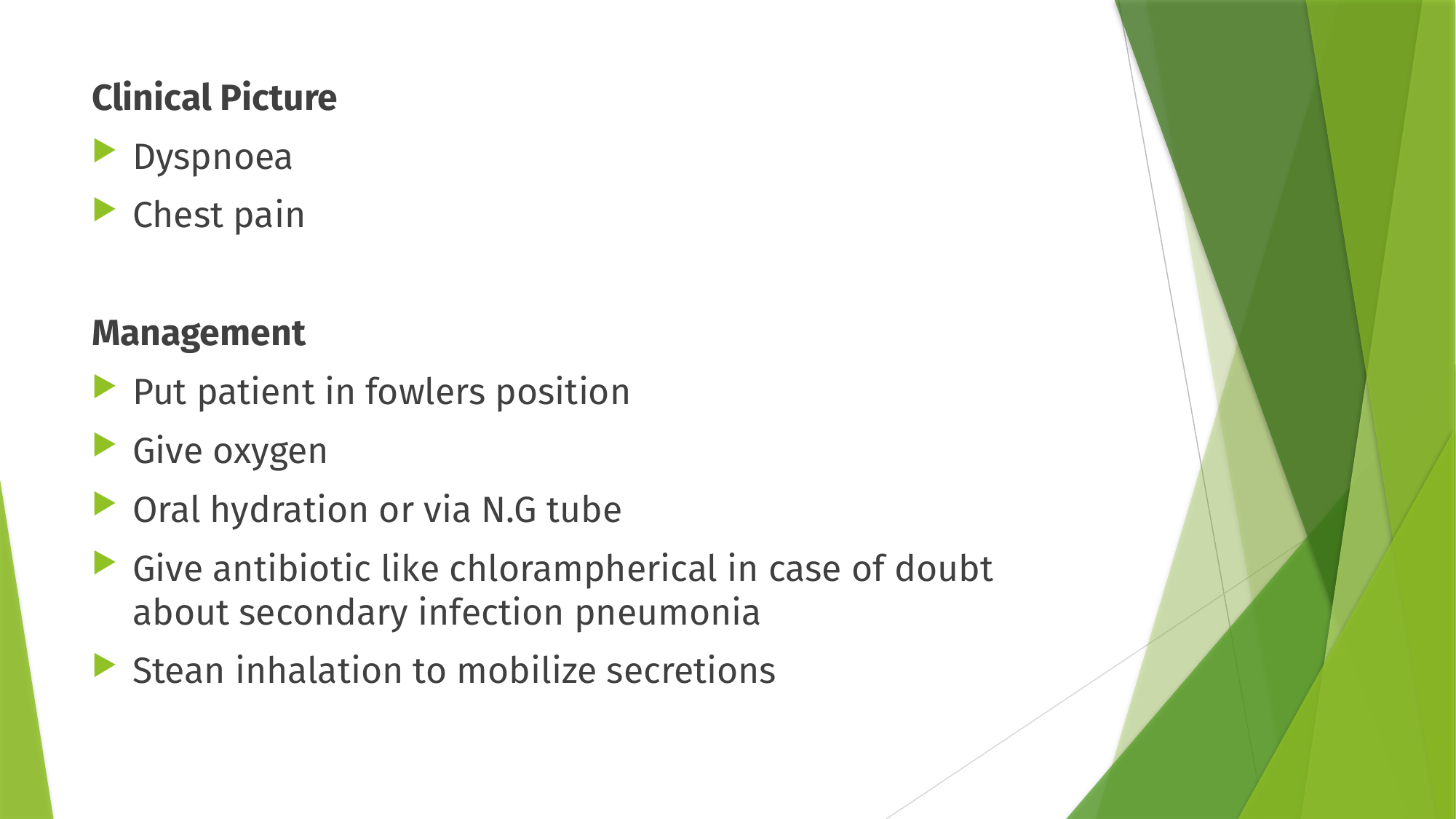

Clinical Picture
Dyspnoea
Chest pain

Management
Put patient in fowlers position
Give oxygen
Oral hydration or via N.G tube
Give antibiotic like chlorampherical in case of doubt about secondary infection pneumonia
Stean inhalation to mobilize secretions